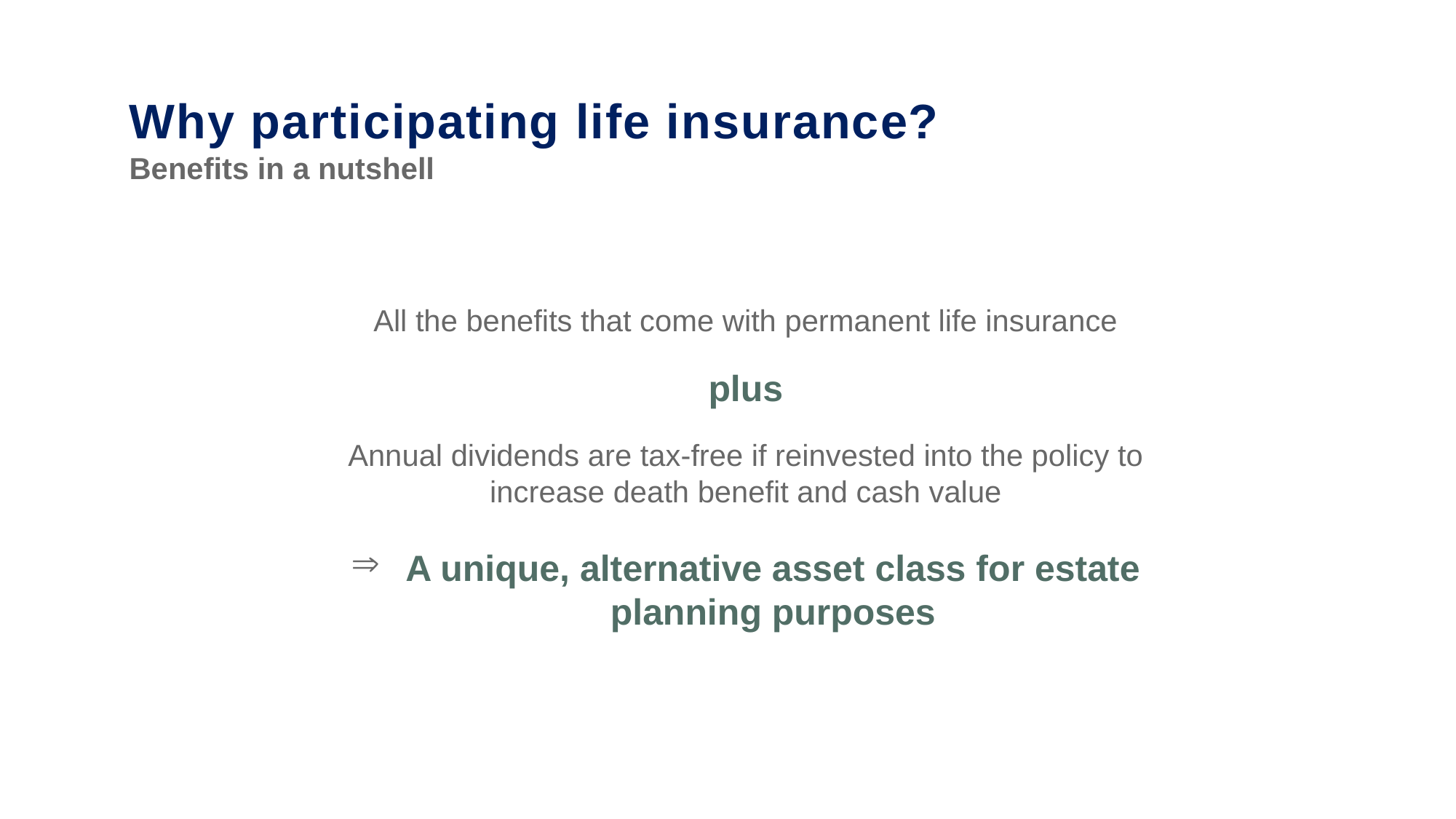

Why participating life insurance?
Benefits in a nutshell
All the benefits that come with permanent life insurance
plus
Annual dividends are tax-free if reinvested into the policy to increase death benefit and cash value
A unique, alternative asset class for estate planning purposes